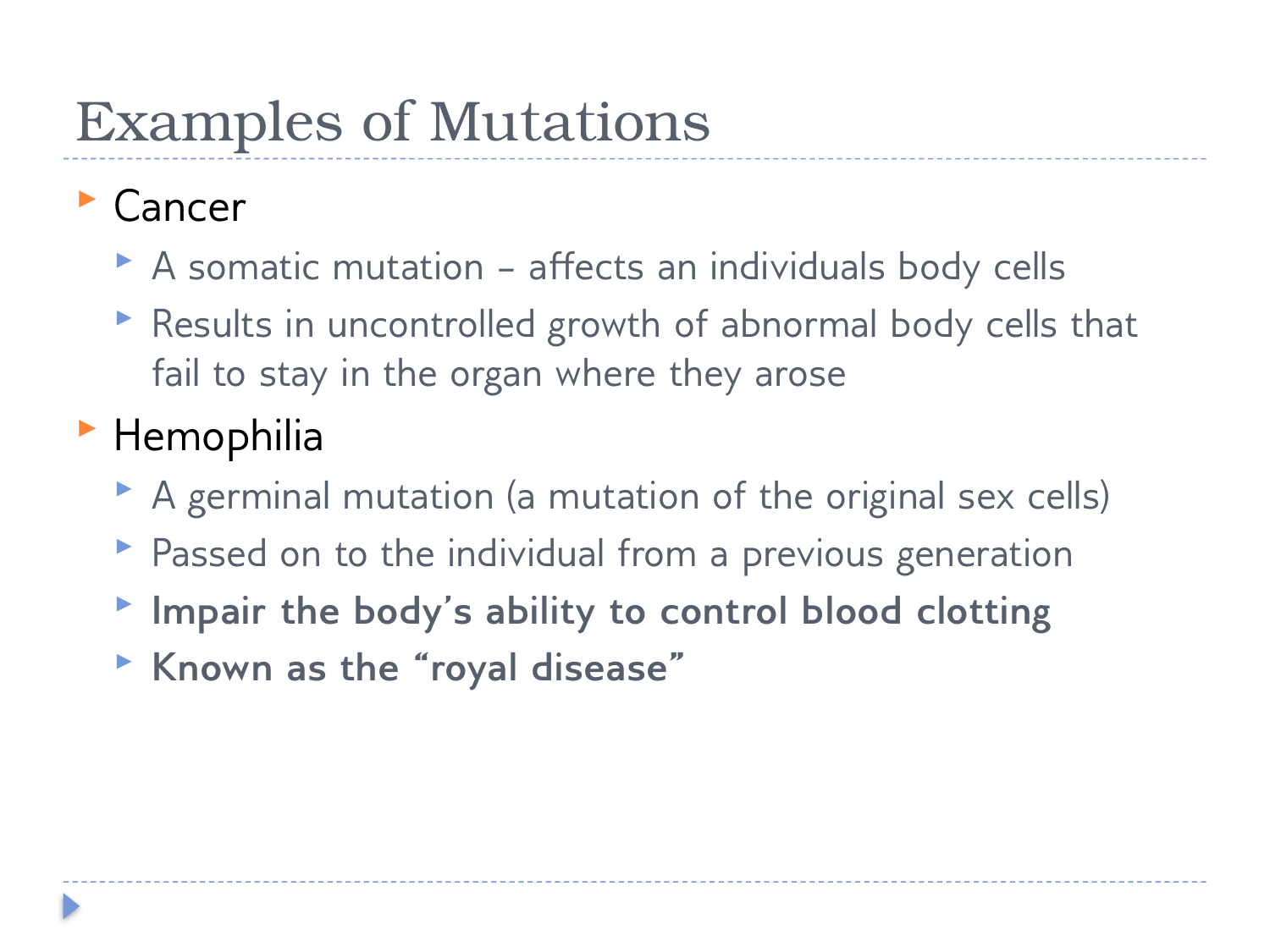

# Examples of Mutations
Cancer
A somatic mutation – affects an individuals body cells
Results in uncontrolled growth of abnormal body cells that fail to stay in the organ where they arose
Hemophilia
A germinal mutation (a mutation of the original sex cells)
Passed on to the individual from a previous generation
Impair the body’s ability to control blood clotting
Known as the “royal disease”